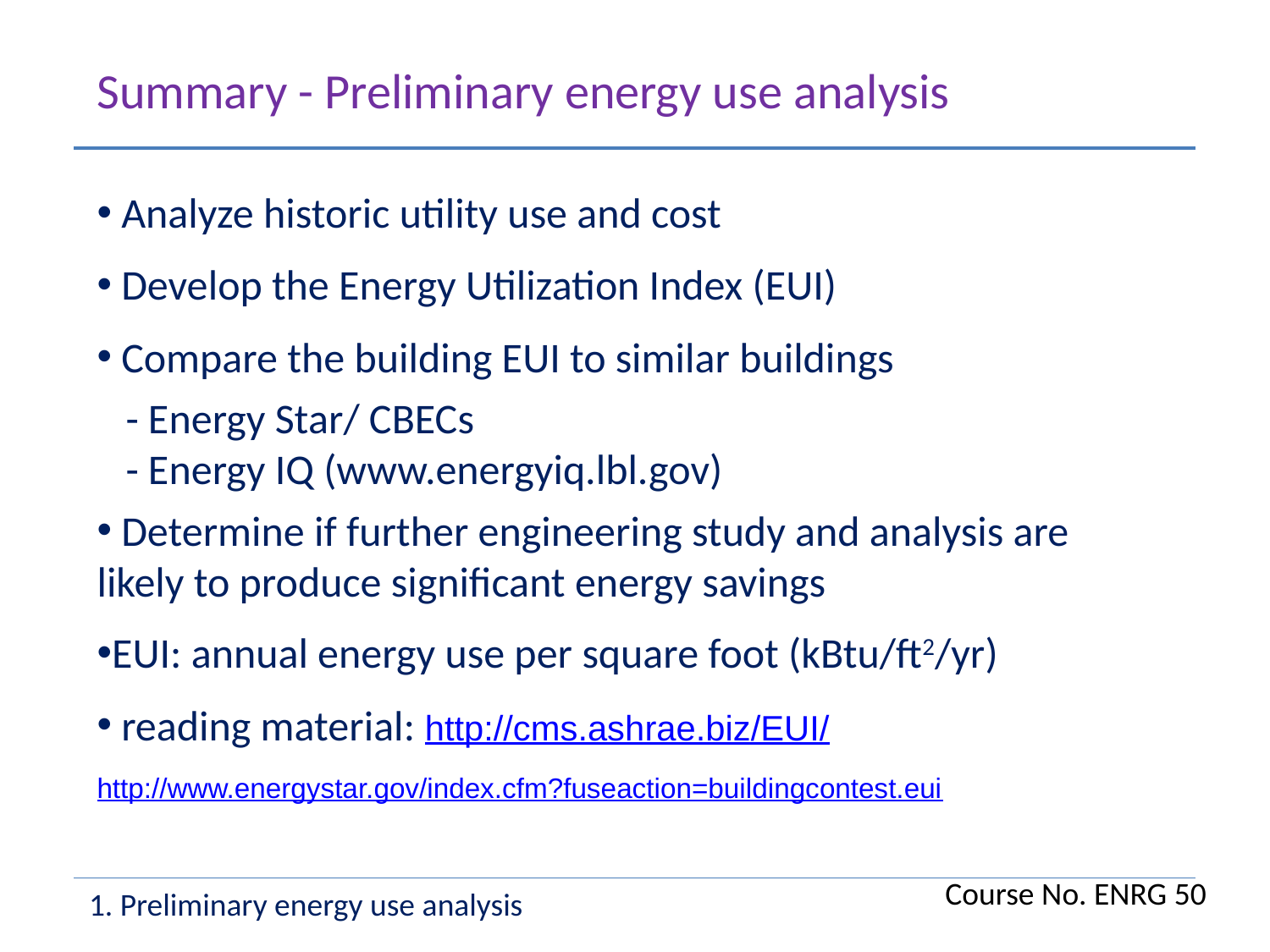

Summary - Preliminary energy use analysis
 Analyze historic utility use and cost
 Develop the Energy Utilization Index (EUI)
 Compare the building EUI to similar buildings
   - Energy Star/ CBECs
   - Energy IQ (www.energyiq.lbl.gov)
 Determine if further engineering study and analysis are likely to produce significant energy savings
EUI: annual energy use per square foot (kBtu/ft2/yr)
 reading material: http://cms.ashrae.biz/EUI/
http://www.energystar.gov/index.cfm?fuseaction=buildingcontest.eui
Course No. ENRG 50
1. Preliminary energy use analysis